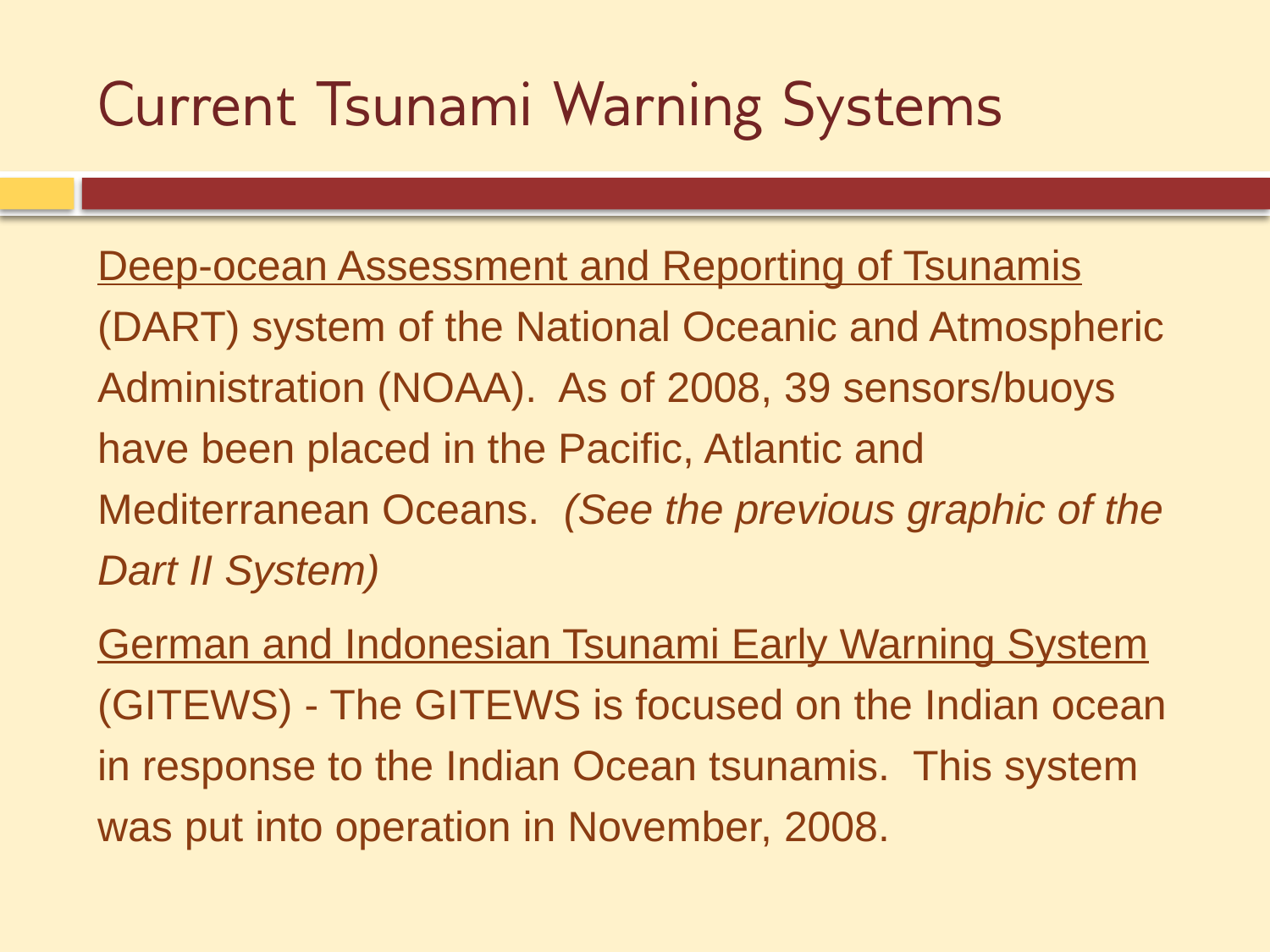

# Current Tsunami Warning Systems
Deep-ocean Assessment and Reporting of Tsunamis (DART) system of the National Oceanic and Atmospheric Administration (NOAA).  As of 2008, 39 sensors/buoys have been placed in the Pacific, Atlantic and Mediterranean Oceans.  (See the previous graphic of the Dart II System)
German and Indonesian Tsunami Early Warning System (GITEWS) - The GITEWS is focused on the Indian ocean in response to the Indian Ocean tsunamis.  This system was put into operation in November, 2008.